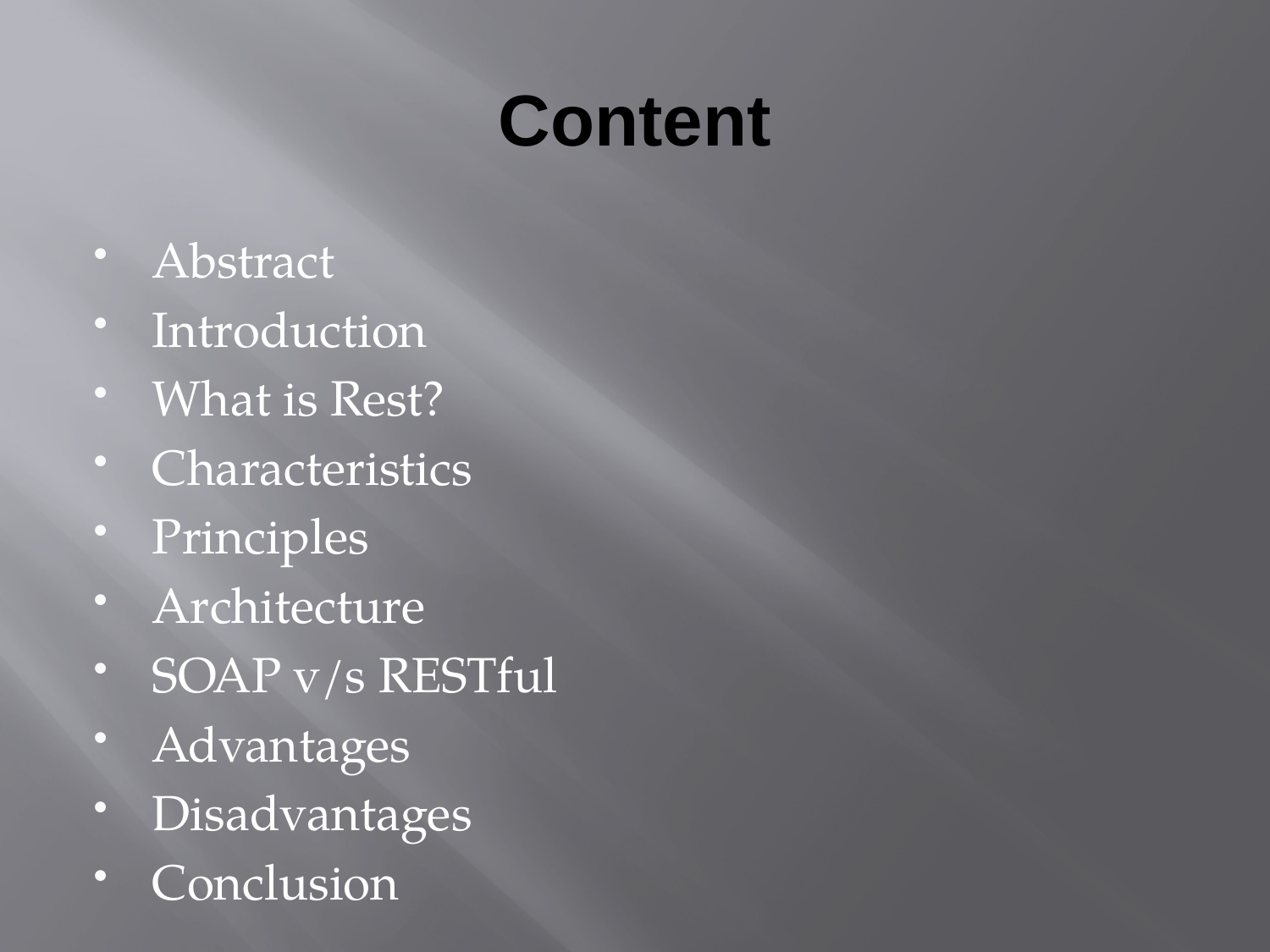

# Content
Abstract
Introduction
What is Rest?
Characteristics
Principles
Architecture
SOAP v/s RESTful
Advantages
Disadvantages
Conclusion